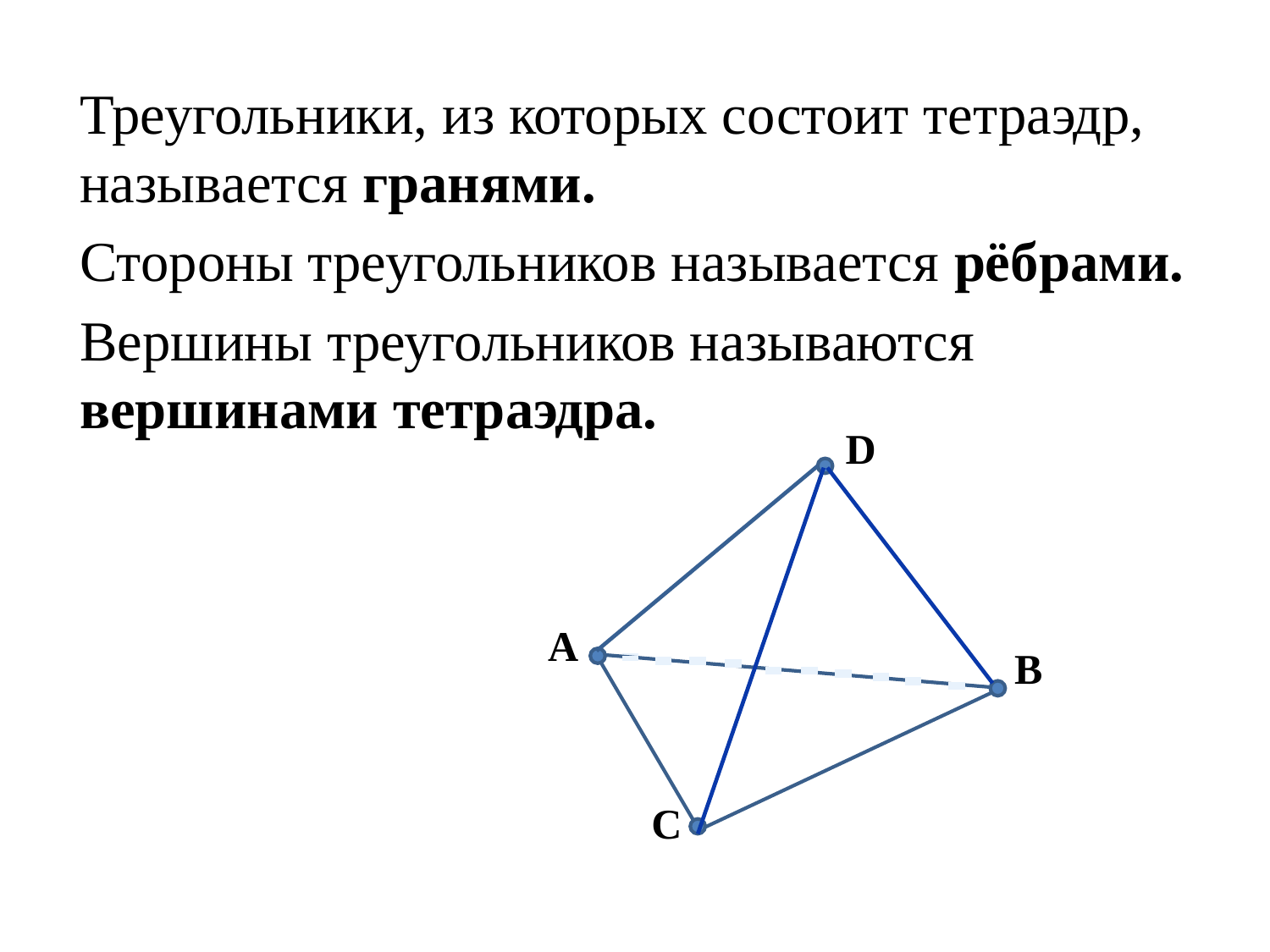

Треугольники, из которых состоит тетраэдр, называется гранями.
Стороны треугольников называется рёбрами.
Вершины треугольников называются вершинами тетраэдра.
D

A

B

C